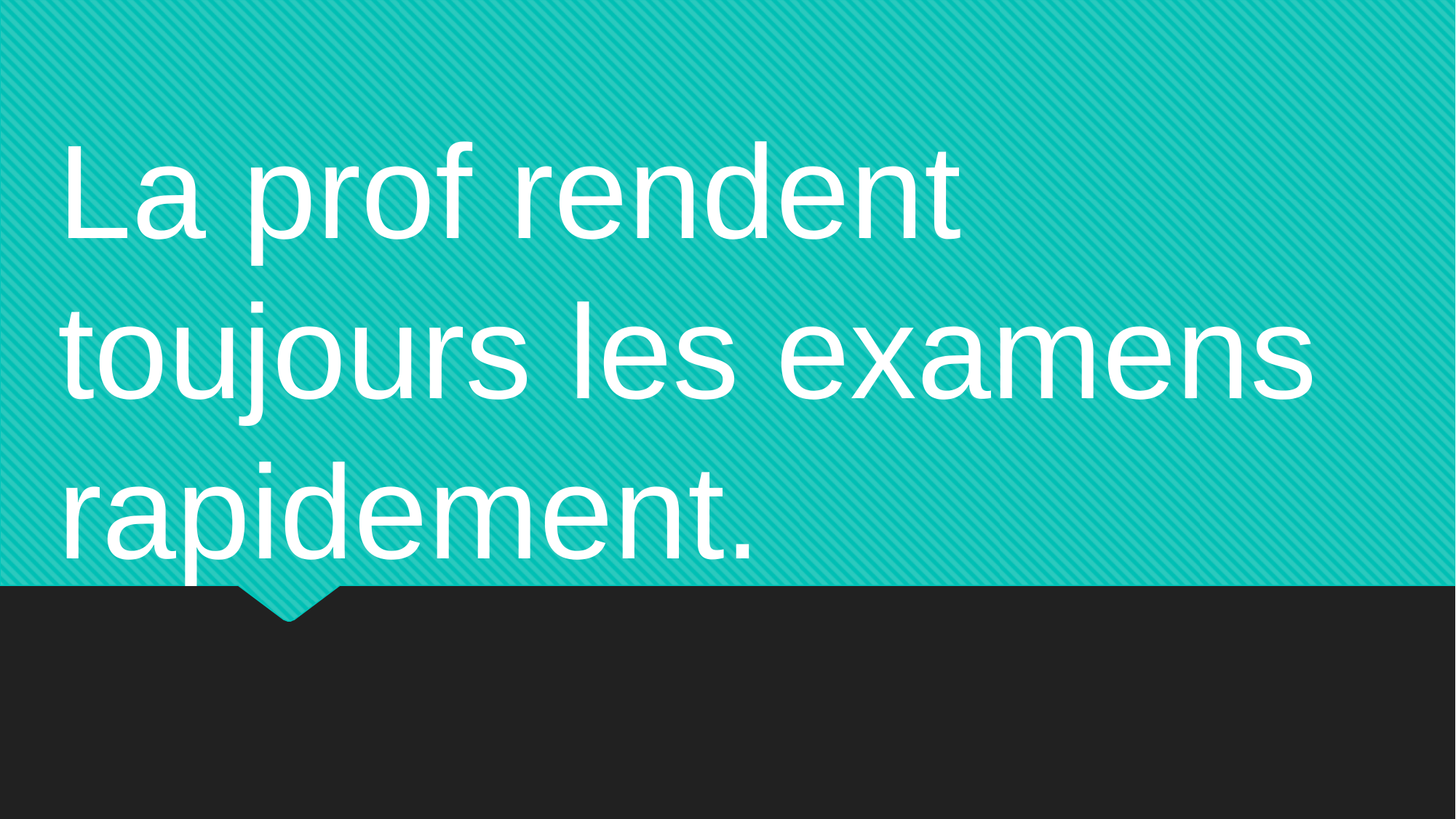

La prof rendent toujours les examens rapidement.